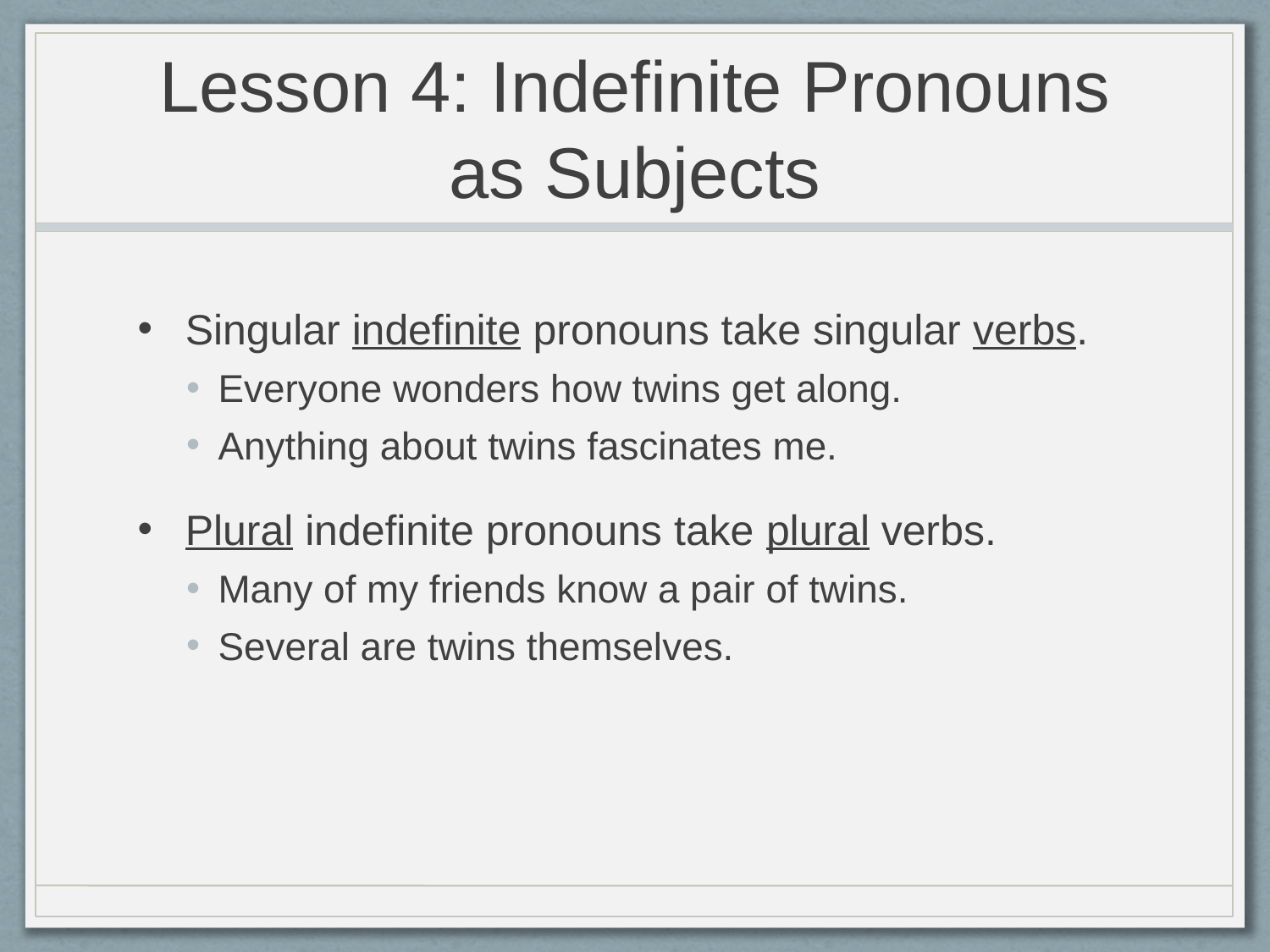

# Lesson 4: Indefinite Pronouns as Subjects
Singular indefinite pronouns take singular verbs.
Everyone wonders how twins get along.
Anything about twins fascinates me.
Plural indefinite pronouns take plural verbs.
Many of my friends know a pair of twins.
Several are twins themselves.